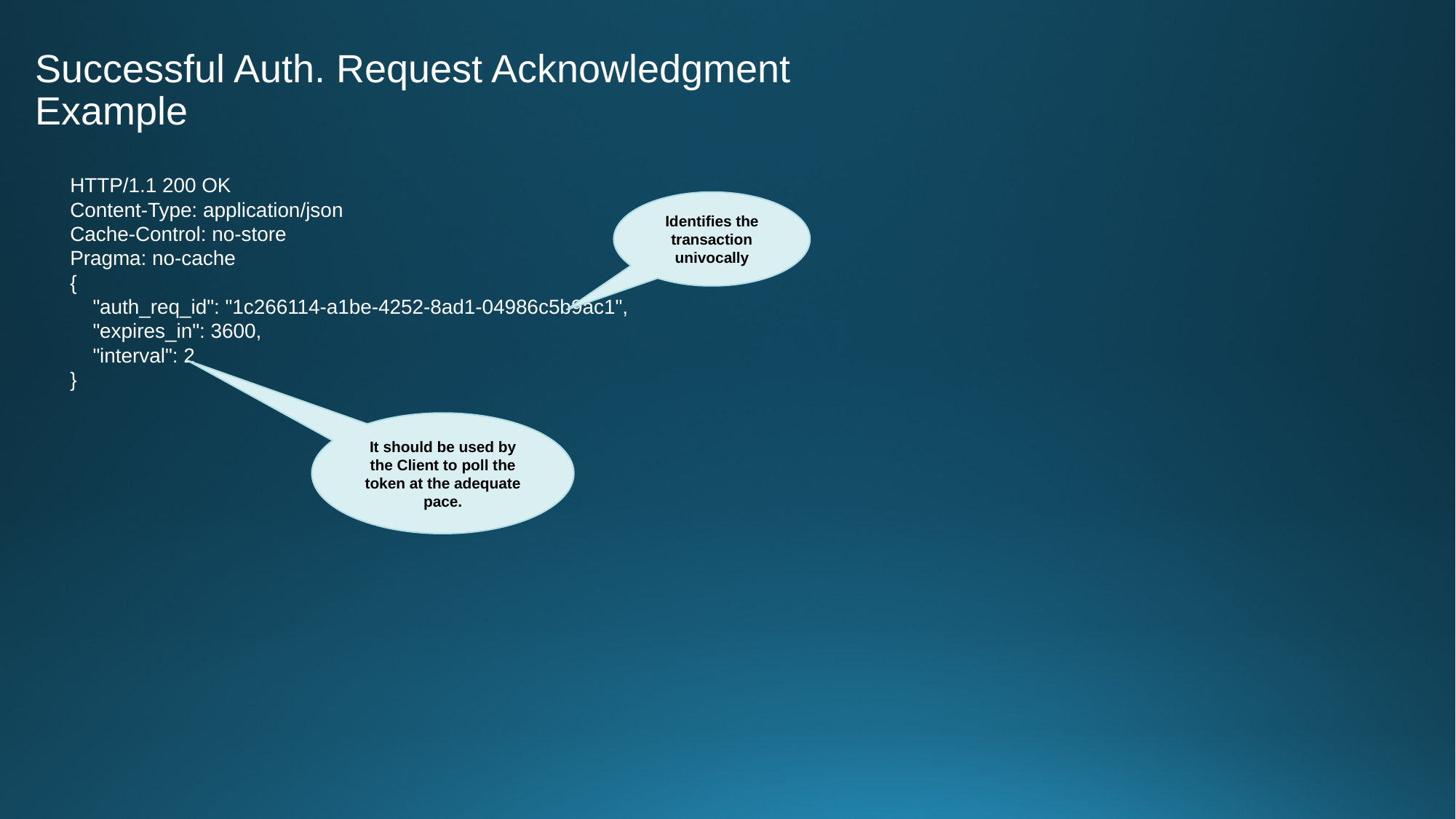

# Successful Auth. Request Acknowledgment Example
HTTP/1.1 200 OK
Content-Type: application/json
Cache-Control: no-store
Pragma: no-cache
{
    "auth_req_id": "1c266114-a1be-4252-8ad1-04986c5b9ac1",
    "expires_in": 3600,
    "interval": 2
}

Identifies the transaction univocally
It should be used by the Client to poll the token at the adequate pace.